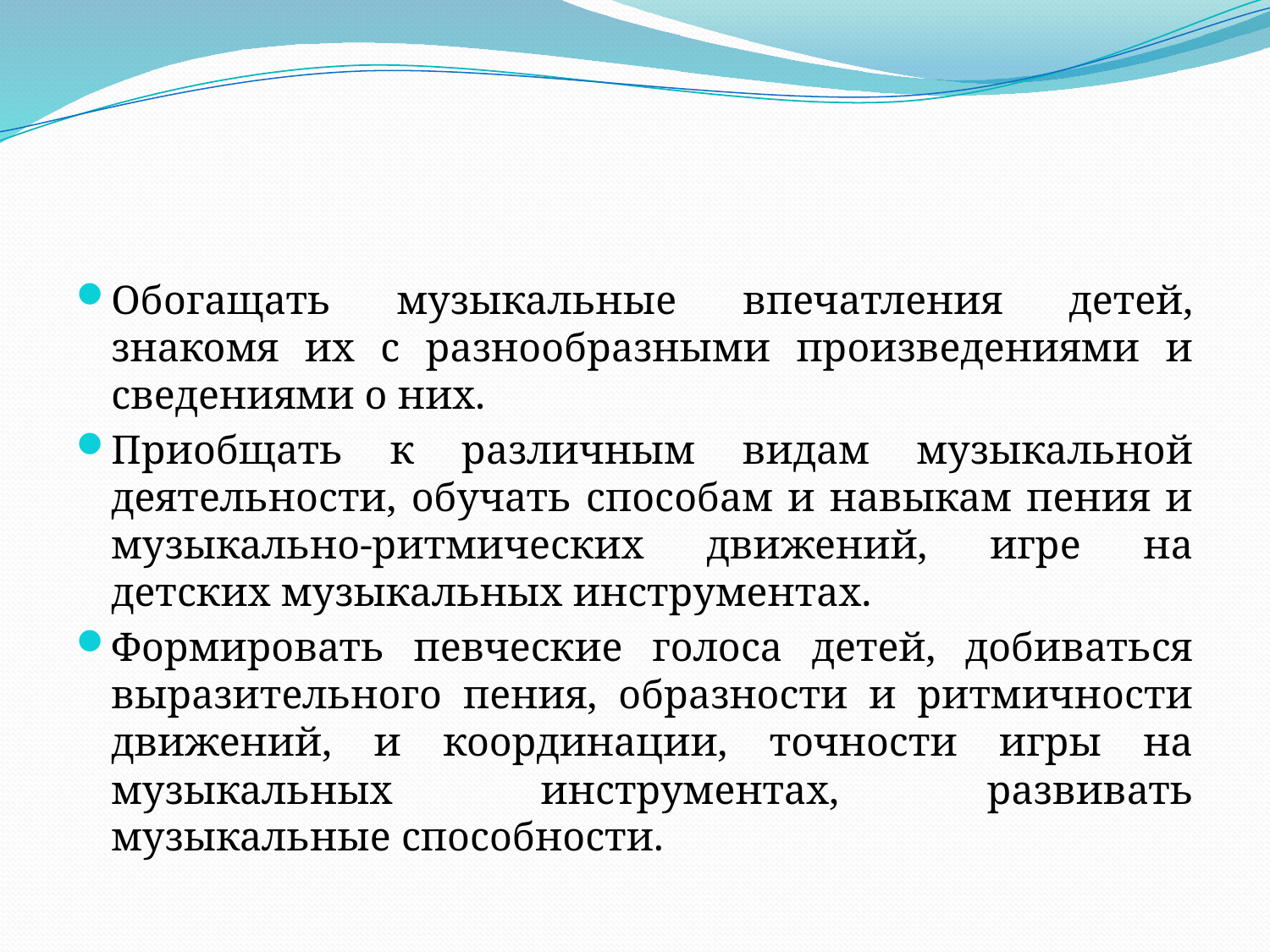

#
Обогащать музыкальные впечатления детей, знакомя их с разнообразными произведениями и сведениями о них.
Приобщать к различным видам музыкальной деятельности, обучать способам и навыкам пения и музыкально-ритмических движений, игре на детских музыкальных инструментах.
Формировать певческие голоса детей, добиваться выразительного пения, образности и ритмичности движений, и координации, точности игры на музыкальных инструментах, развивать музыкальные способности.